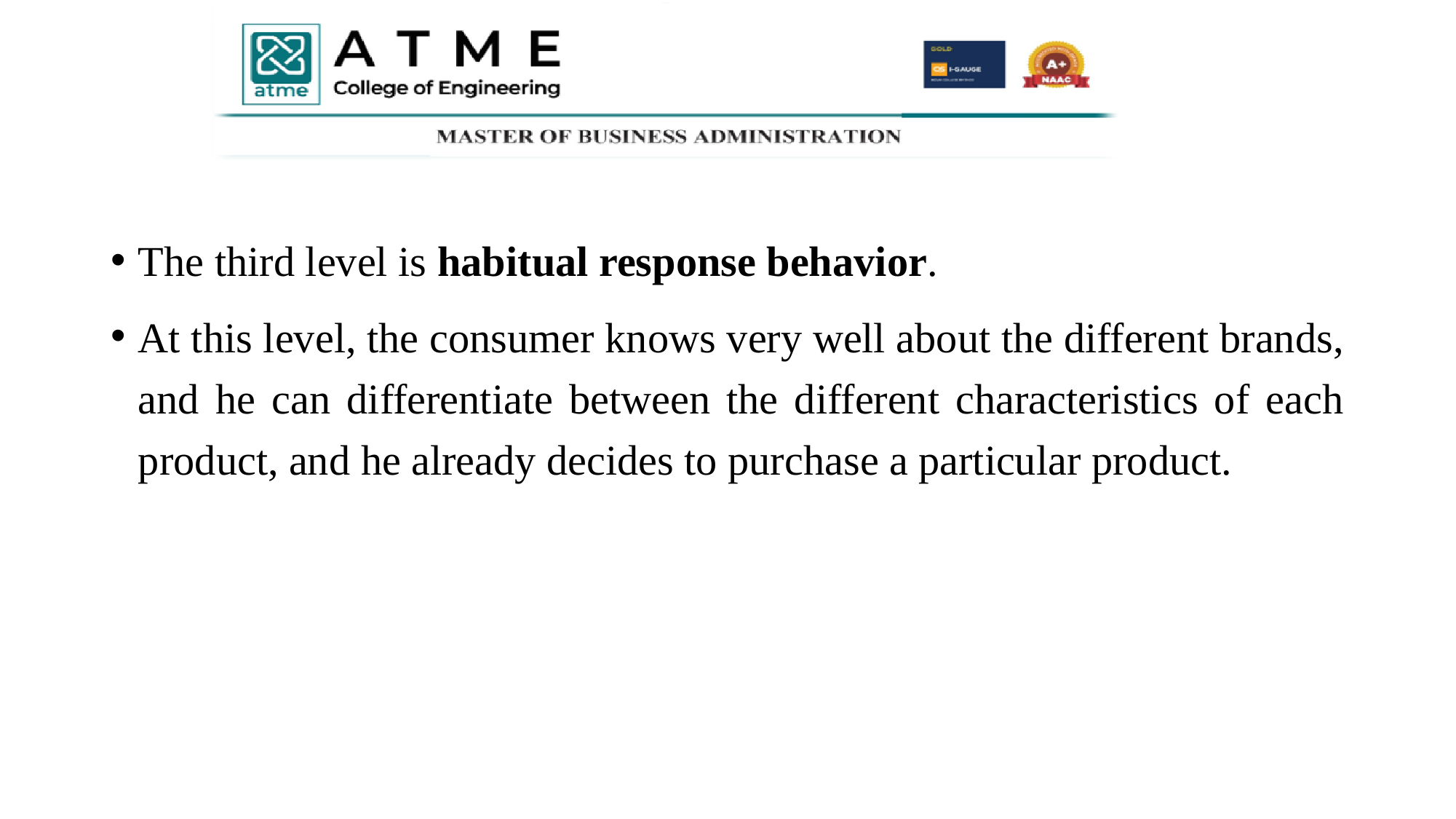

#
The third level is habitual response behavior.
At this level, the consumer knows very well about the different brands, and he can differentiate between the different characteristics of each product, and he already decides to purchase a particular product.